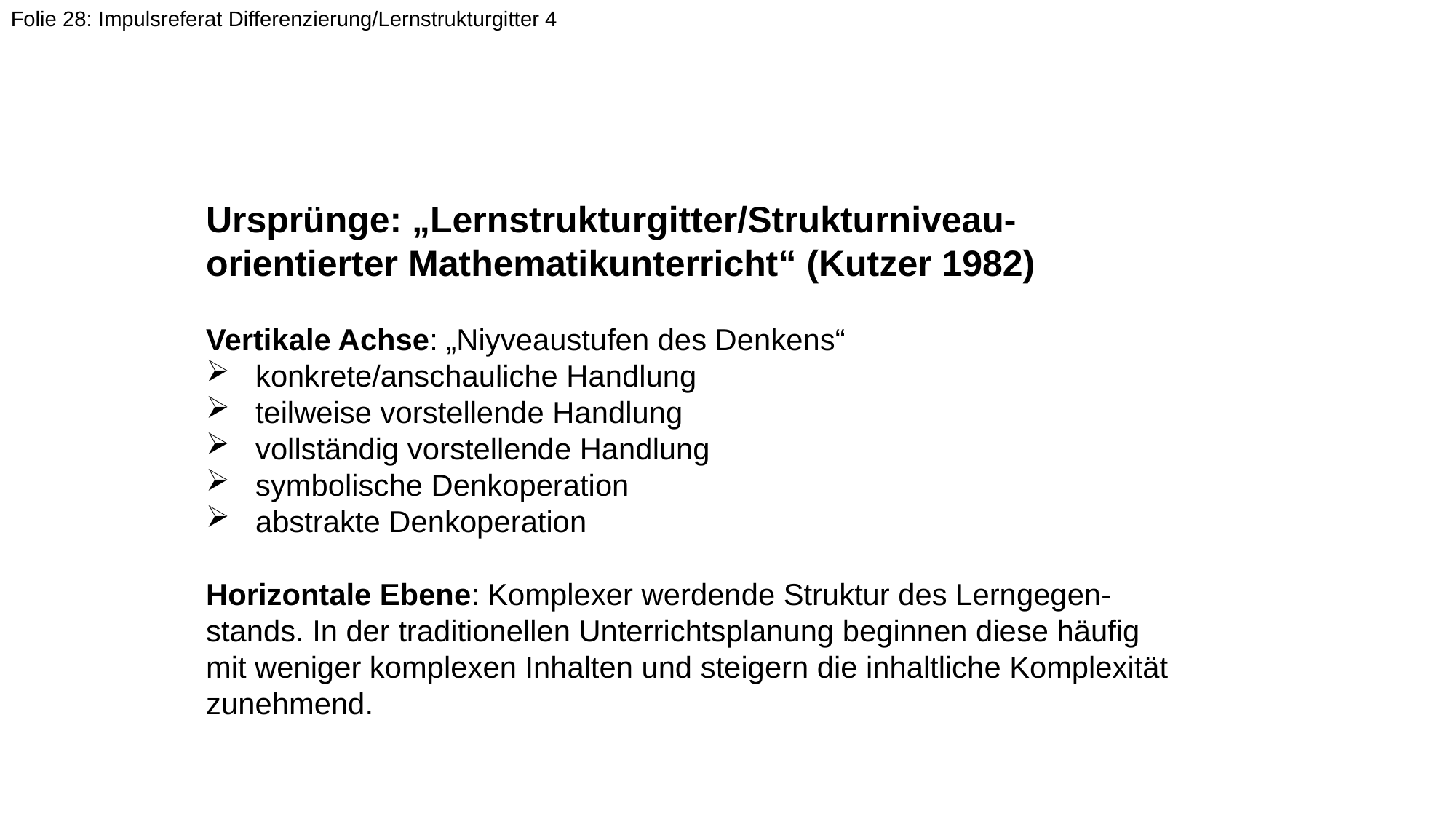

Folie 28: Impulsreferat Differenzierung/Lernstrukturgitter 4
Ursprünge: „Lernstrukturgitter/Strukturniveau-orientierter Mathematikunterricht“ (Kutzer 1982)

Vertikale Achse: „Niyveaustufen des Denkens“
 konkrete/anschauliche Handlung
 teilweise vorstellende Handlung
 vollständig vorstellende Handlung
 symbolische Denkoperation
 abstrakte Denkoperation

Horizontale Ebene: Komplexer werdende Struktur des Lerngegen-stands. In der traditionellen Unterrichtsplanung beginnen diese häufig mit weniger komplexen Inhalten und steigern die inhaltliche Komplexität zunehmend.